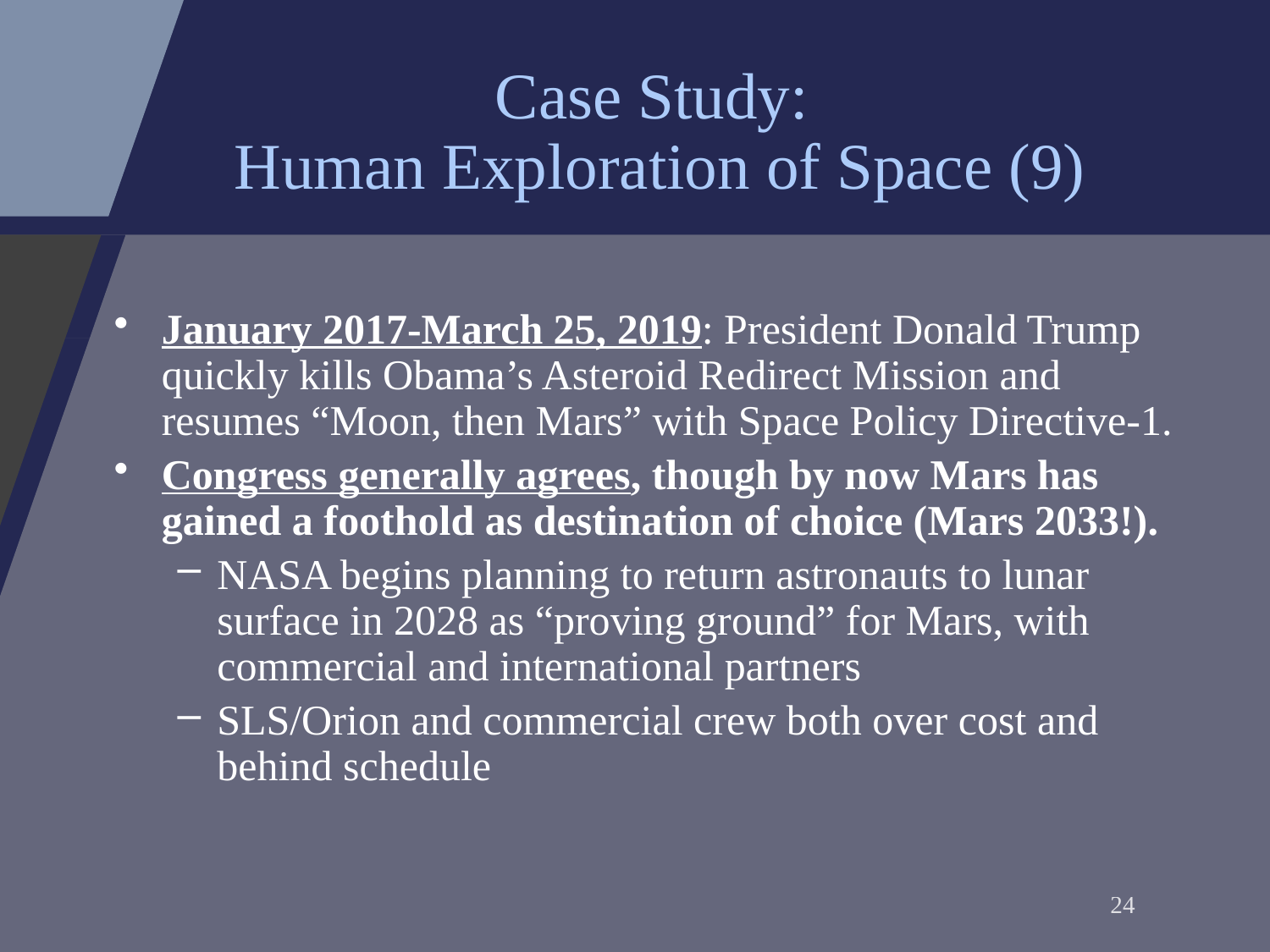

# Case Study: Human Exploration of Space (9)

January 2017-March 25, 2019: President Donald Trump quickly kills Obama’s Asteroid Redirect Mission and resumes “Moon, then Mars” with Space Policy Directive-1.
Congress generally agrees, though by now Mars has gained a foothold as destination of choice (Mars 2033!).
NASA begins planning to return astronauts to lunar surface in 2028 as “proving ground” for Mars, with commercial and international partners
SLS/Orion and commercial crew both over cost and behind schedule
24